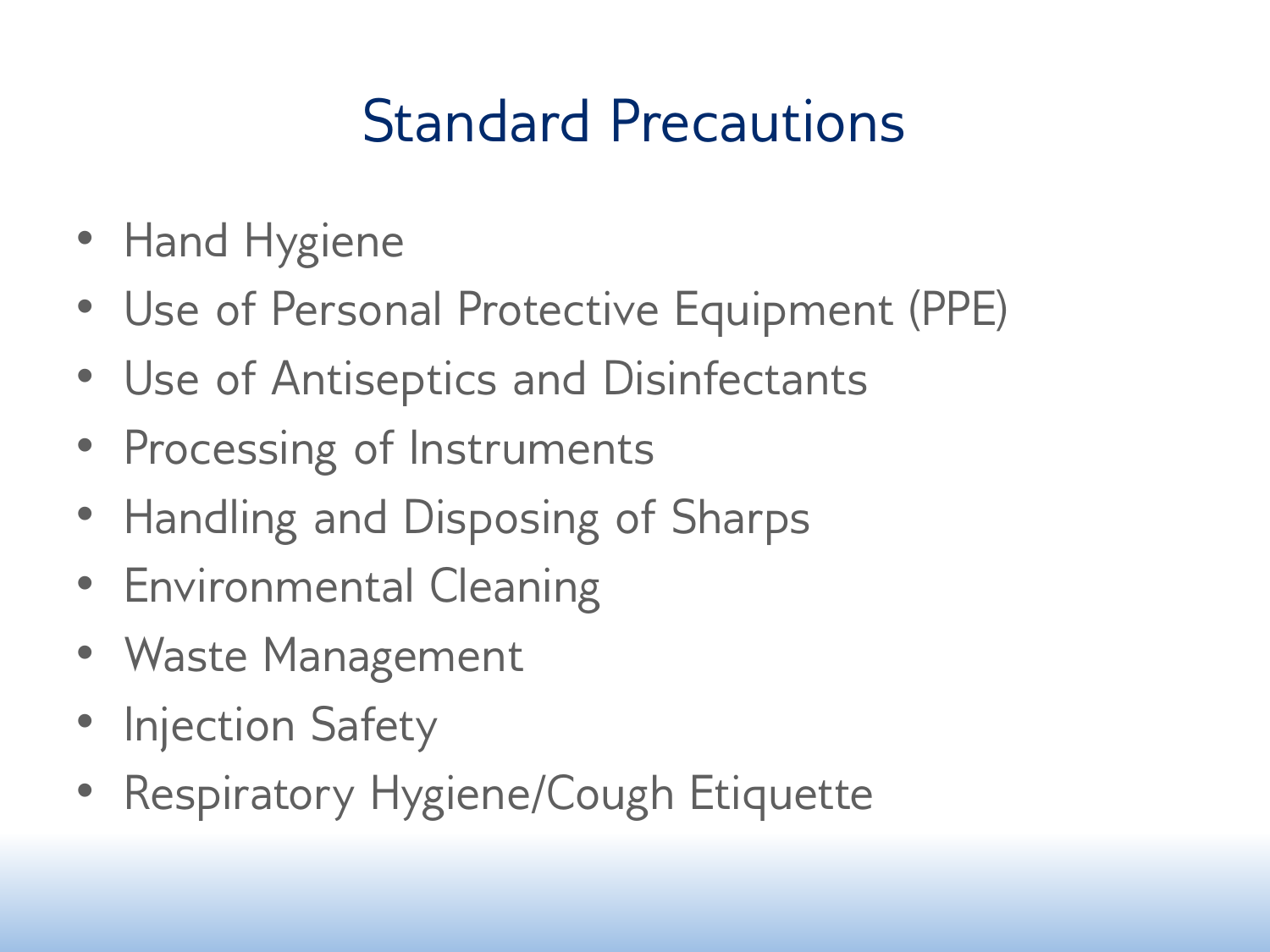

# Standard Precautions
Hand Hygiene
Use of Personal Protective Equipment (PPE)
Use of Antiseptics and Disinfectants
Processing of Instruments
Handling and Disposing of Sharps
Environmental Cleaning
Waste Management
Injection Safety
Respiratory Hygiene/Cough Etiquette